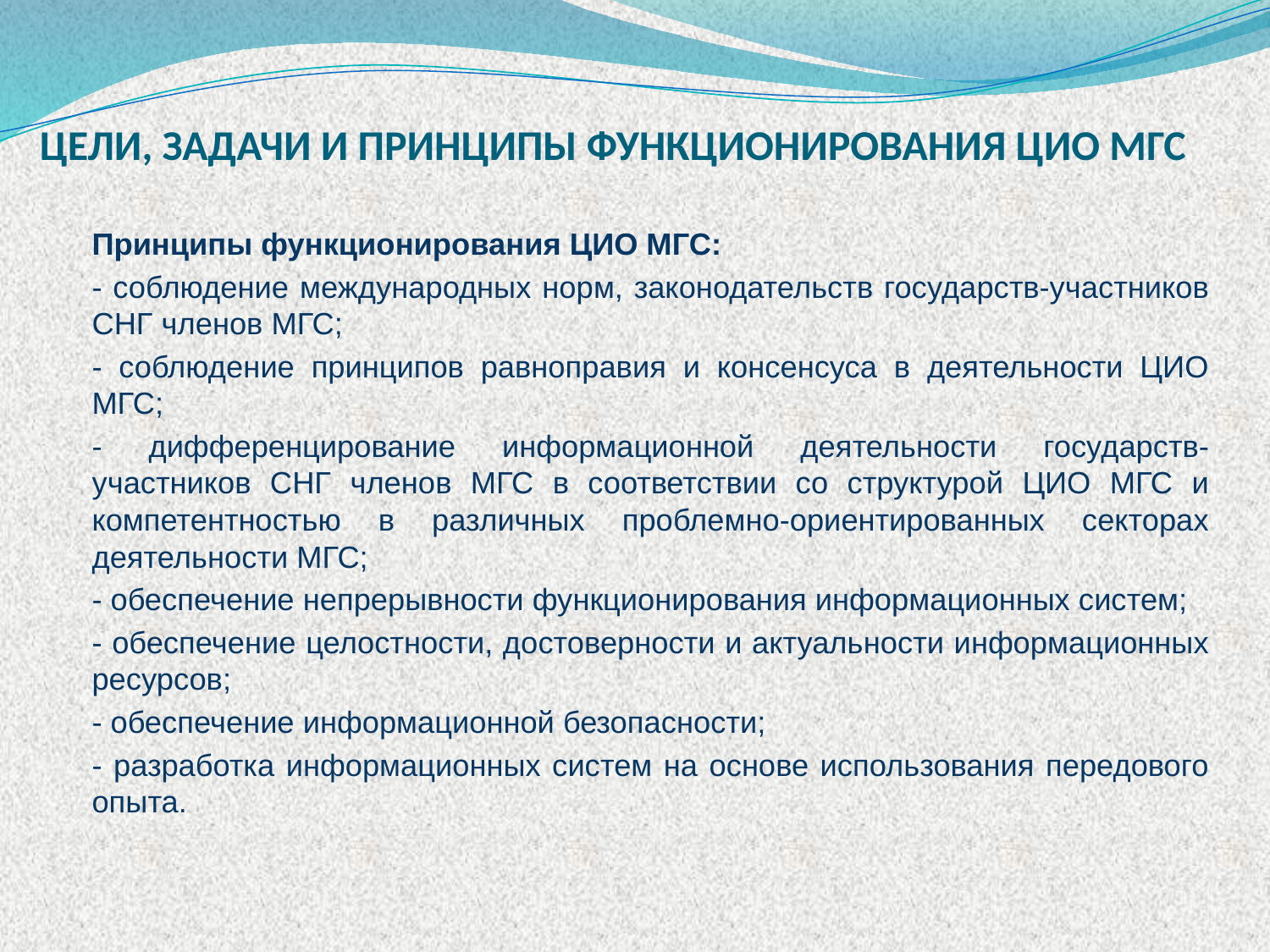

ЦЕЛИ, ЗАДАЧИ И ПРИНЦИПЫ ФУНКЦИОНИРОВАНИЯ ЦИО МГС
Принципы функционирования ЦИО МГС:
- соблюдение международных норм, законодательств государств-участников СНГ членов МГС;
- соблюдение принципов равноправия и консенсуса в деятельности ЦИО МГС;
- дифференцирование информационной деятельности государств-участников СНГ членов МГС в соответствии со структурой ЦИО МГС и компетентностью в различных проблемно-ориентированных секторах деятельности МГС;
- обеспечение непрерывности функционирования информационных систем;
- обеспечение целостности, достоверности и актуальности информационных ресурсов;
- обеспечение информационной безопасности;
- разработка информационных систем на основе использования передового опыта.